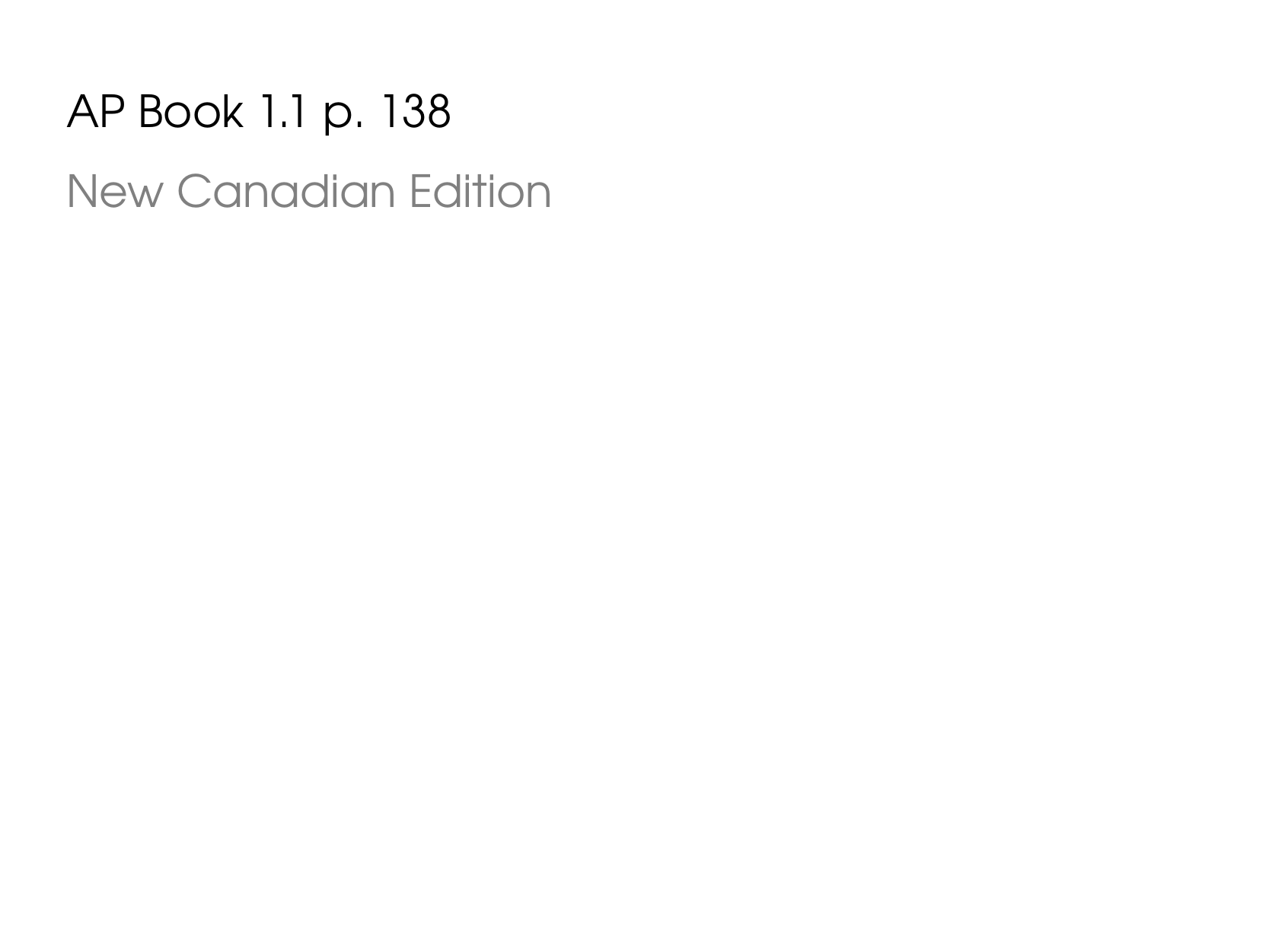

AP Book 1.1 p. 138
New Canadian Edition